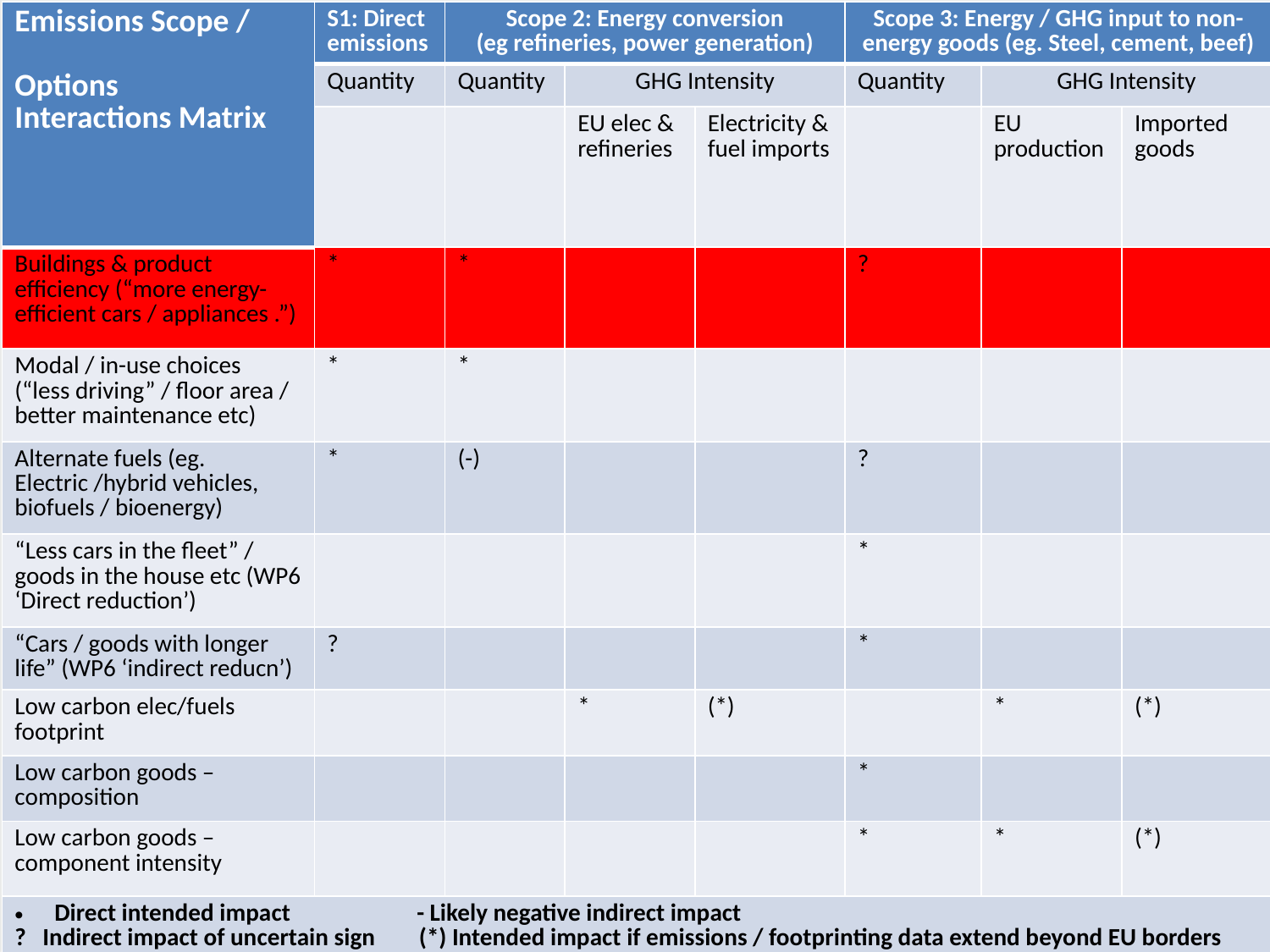

| Emissions Scope / Options Interactions Matrix | S1: Direct emissions | Scope 2: Energy conversion (eg refineries, power generation) |  |  | Scope 3: Energy / GHG input to non-energy goods (eg. Steel, cement, beef) |  |  |
| --- | --- | --- | --- | --- | --- | --- | --- |
|  | Quantity | Quantity | GHG Intensity |  | Quantity | GHG Intensity |  |
|  |  |  | EU elec & refineries | Electricity & fuel imports |  | EU production | Imported goods |
| Buildings & product efficiency (“more energy-efficient cars / appliances .”) | \* | \* |  |  | ? |  |  |
| Modal / in-use choices (“less driving” / floor area / better maintenance etc) | \* | \* |  |  |  |  |  |
| Alternate fuels (eg. Electric /hybrid vehicles, biofuels / bioenergy) | \* | (-) |  |  | ? |  |  |
| “Less cars in the fleet” / goods in the house etc (WP6 ‘Direct reduction’) |  |  |  |  | \* |  |  |
| “Cars / goods with longer life” (WP6 ‘indirect reducn’) | ? |  |  |  | \* |  |  |
| Low carbon elec/fuels footprint |  |  | \* | (\*) |  | \* | (\*) |
| Low carbon goods – composition |  |  |  |  | \* |  |  |
| Low carbon goods – component intensity |  |  |  |  | \* | \* | (\*) |
| Direct intended impact - Likely negative indirect impact ? Indirect impact of uncertain sign (\*) Intended impact if emissions / footprinting data extend beyond EU borders |  |  |  |  |  |  |  |
# Scope Interactions matrix